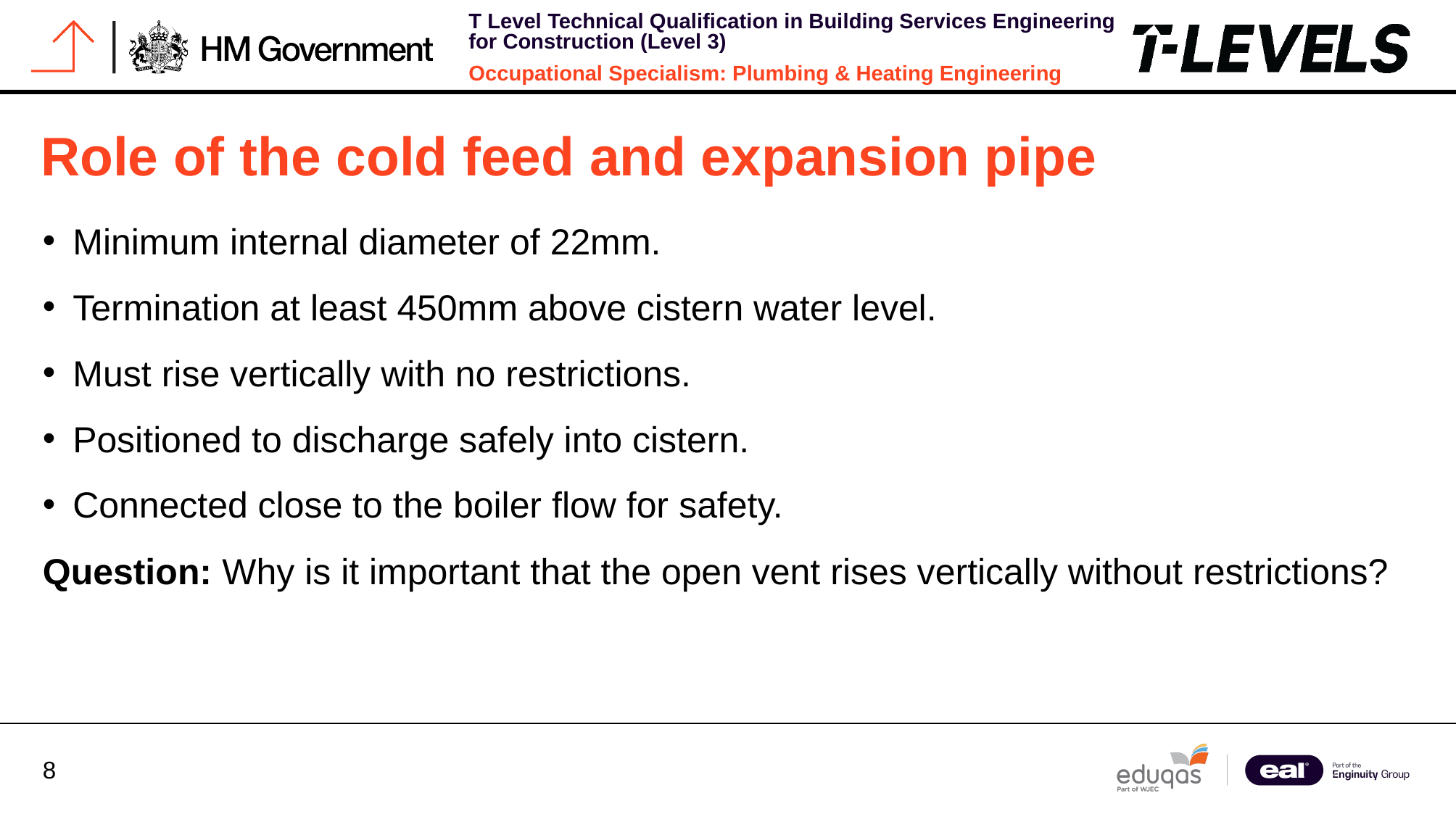

# Role of the cold feed and expansion pipe
Minimum internal diameter of 22mm.
Termination at least 450mm above cistern water level.
Must rise vertically with no restrictions.
Positioned to discharge safely into cistern.
Connected close to the boiler flow for safety.
Question: Why is it important that the open vent rises vertically without restrictions?